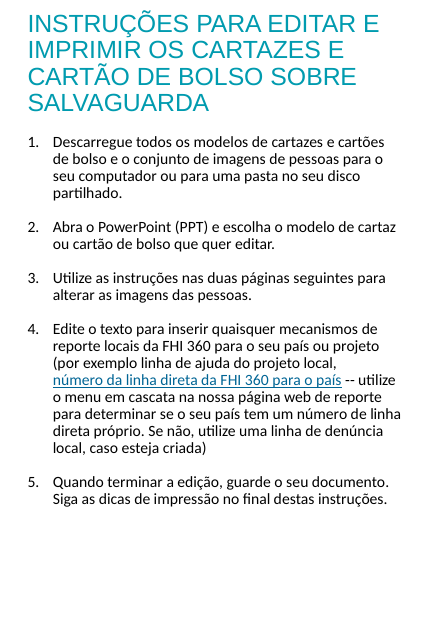

# INSTRUÇÕES PARA EDITAR E IMPRIMIR OS CARTAZES E CARTÃO DE BOLSO SOBRE SALVAGUARDA
Descarregue todos os modelos de cartazes e cartões de bolso e o conjunto de imagens de pessoas para o seu computador ou para uma pasta no seu disco partilhado.

Abra o PowerPoint (PPT) e escolha o modelo de cartaz ou cartão de bolso que quer editar.

Utilize as instruções nas duas páginas seguintes para alterar as imagens das pessoas.

Edite o texto para inserir quaisquer mecanismos de reporte locais da FHI 360 para o seu país ou projeto (por exemplo linha de ajuda do projeto local, número da linha direta da FHI 360 para o país -- utilize o menu em cascata na nossa página web de reporte para determinar se o seu país tem um número de linha direta próprio. Se não, utilize uma linha de denúncia local, caso esteja criada)

Quando terminar a edição, guarde o seu documento. Siga as dicas de impressão no final destas instruções.